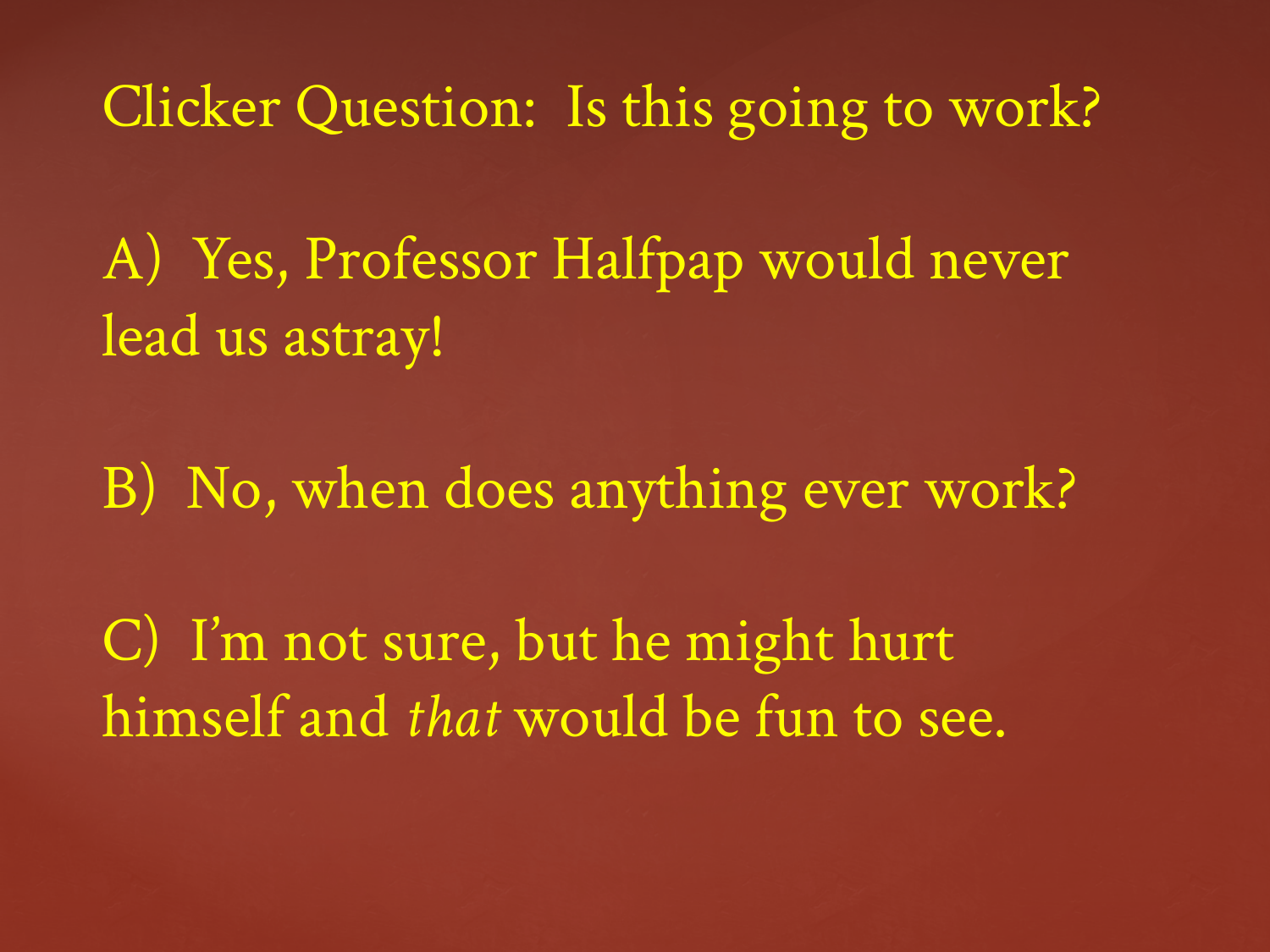

# Clicker Question:  Is this going to work? A)  Yes, Professor Halfpap would never lead us astray! B)  No, when does anything ever work? C)  I’m not sure, but he might hurt himself and that would be fun to see.